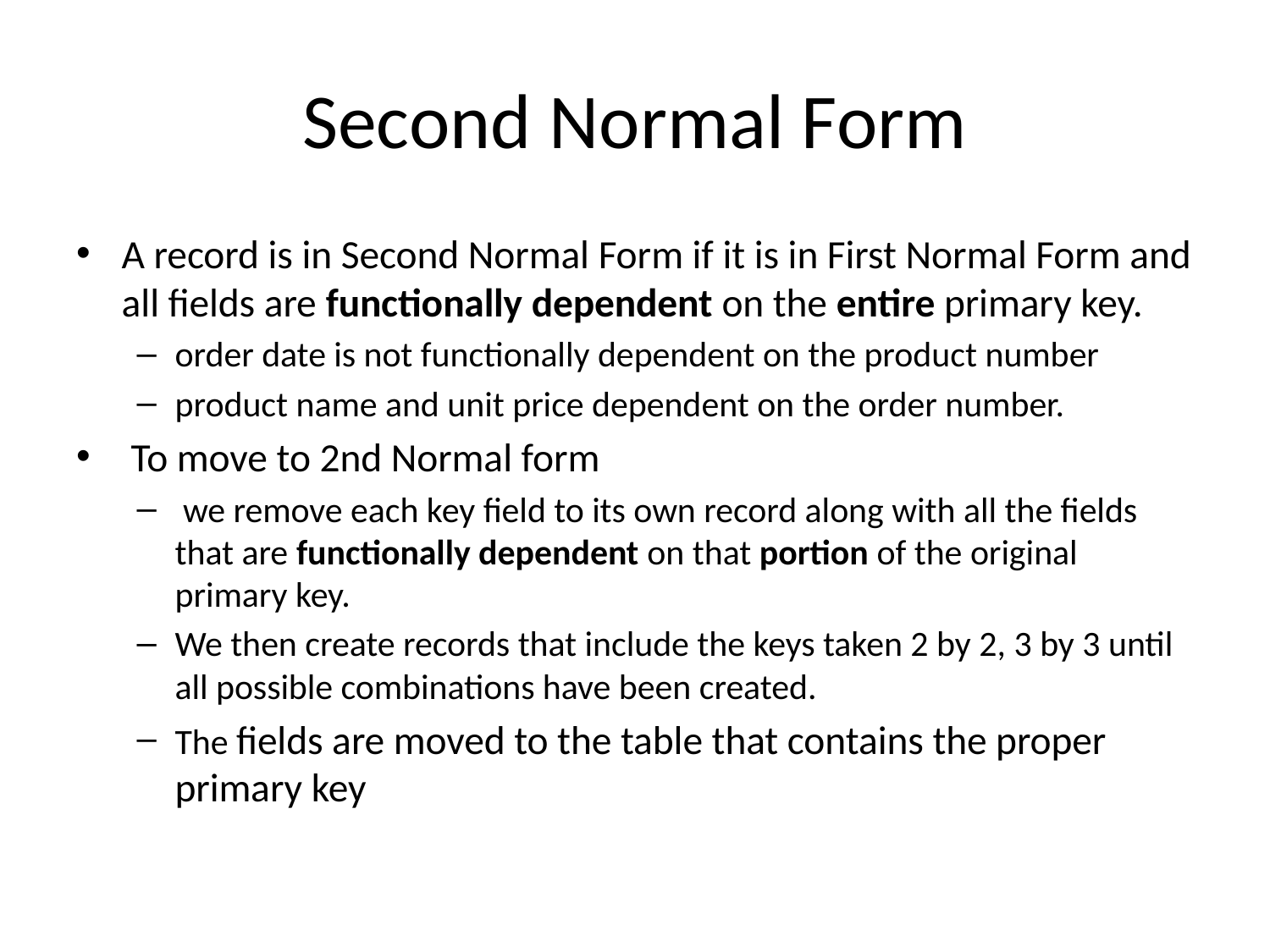

# Second Normal Form
A record is in Second Normal Form if it is in First Normal Form and all fields are functionally dependent on the entire primary key.
order date is not functionally dependent on the product number
product name and unit price dependent on the order number.
 To move to 2nd Normal form
 we remove each key field to its own record along with all the fields that are functionally dependent on that portion of the original primary key.
We then create records that include the keys taken 2 by 2, 3 by 3 until all possible combinations have been created.
The fields are moved to the table that contains the proper primary key